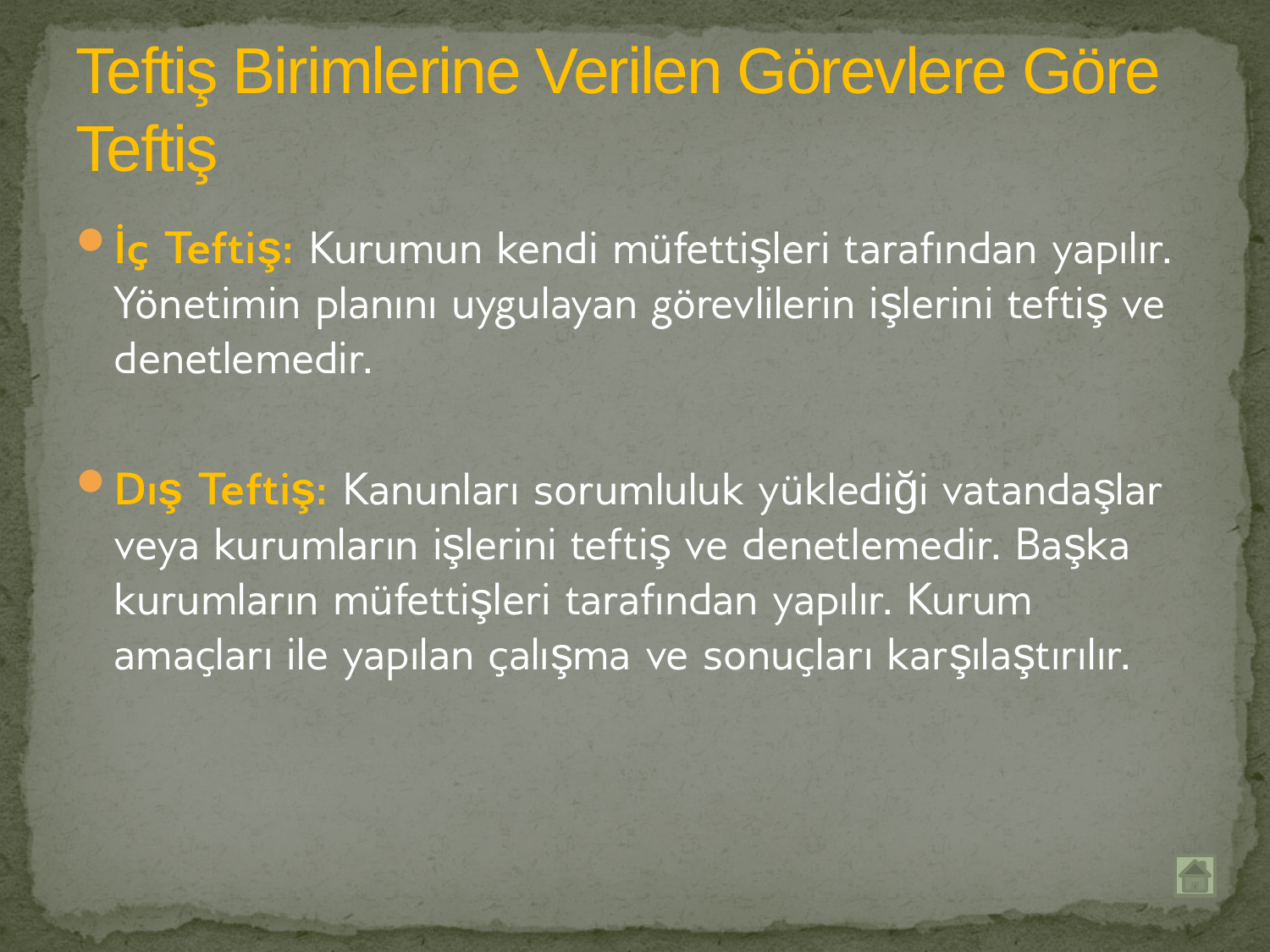

# Teftiş Birimlerine Verilen Görevlere Göre Teftiş
İç Teftiş: Kurumun kendi müfettişleri tarafından yapılır. Yönetimin planını uygulayan görevlilerin işlerini teftiş ve denetlemedir.

Dış Teftiş: Kanunları sorumluluk yüklediği vatandaşlar veya kurumların işlerini teftiş ve denetlemedir. Başka kurumların müfettişleri tarafından yapılır. Kurum amaçları ile yapılan çalışma ve sonuçları karşılaştırılır.